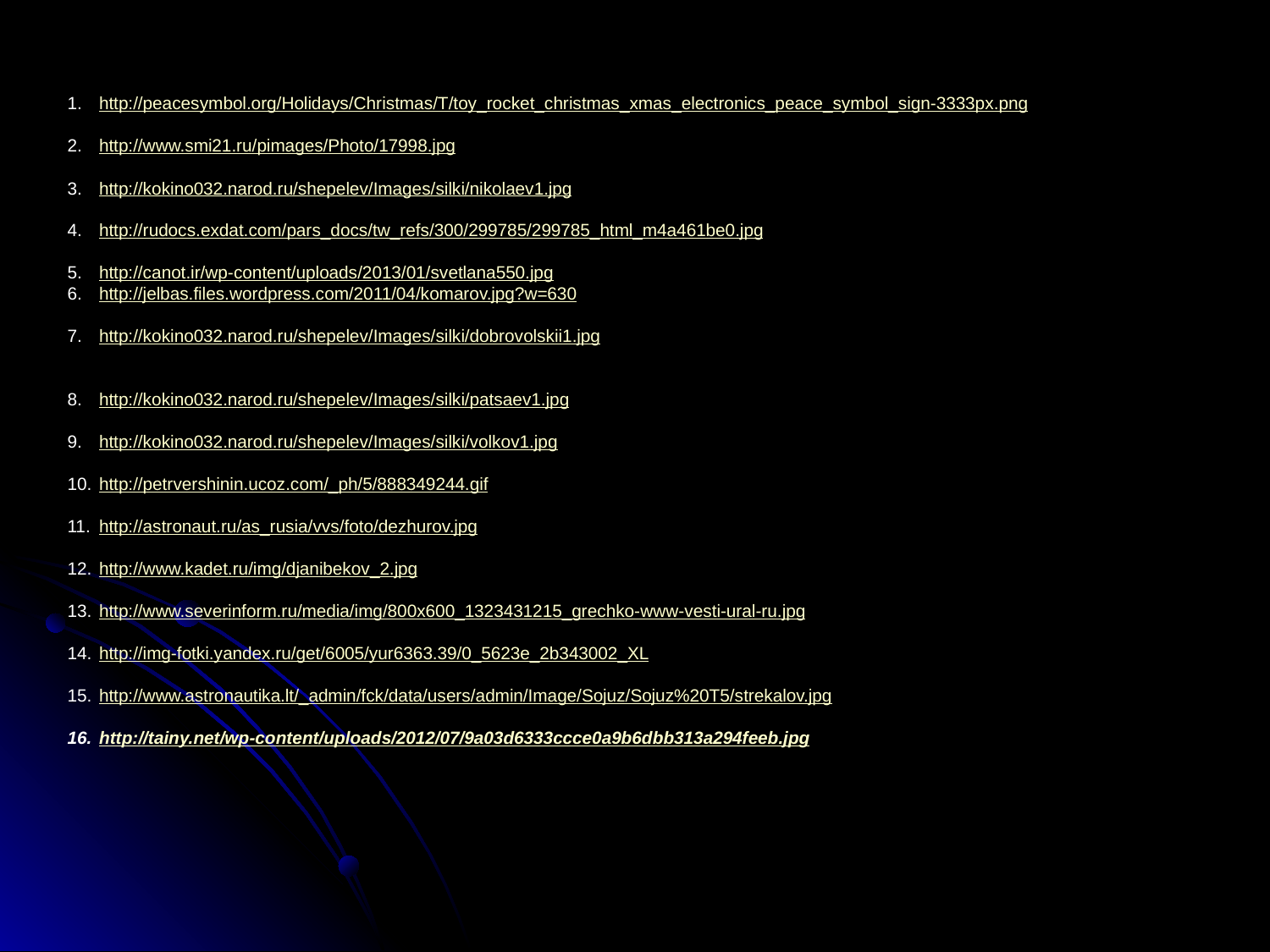

http://peacesymbol.org/Holidays/Christmas/T/toy_rocket_christmas_xmas_electronics_peace_symbol_sign-3333px.png

http://www.smi21.ru/pimages/Photo/17998.jpg

http://kokino032.narod.ru/shepelev/Images/silki/nikolaev1.jpg

http://rudocs.exdat.com/pars_docs/tw_refs/300/299785/299785_html_m4a461be0.jpg

http://canot.ir/wp-content/uploads/2013/01/svetlana550.jpg
http://jelbas.files.wordpress.com/2011/04/komarov.jpg?w=630

http://kokino032.narod.ru/shepelev/Images/silki/dobrovolskii1.jpg

http://kokino032.narod.ru/shepelev/Images/silki/patsaev1.jpg

http://kokino032.narod.ru/shepelev/Images/silki/volkov1.jpg

http://petrvershinin.ucoz.com/_ph/5/888349244.gif

http://astronaut.ru/as_rusia/vvs/foto/dezhurov.jpg

http://www.kadet.ru/img/djanibekov_2.jpg

http://www.severinform.ru/media/img/800x600_1323431215_grechko-www-vesti-ural-ru.jpg

http://img-fotki.yandex.ru/get/6005/yur6363.39/0_5623e_2b343002_XL

http://www.astronautika.lt/_admin/fck/data/users/admin/Image/Sojuz/Sojuz%20T5/strekalov.jpg

http://tainy.net/wp-content/uploads/2012/07/9a03d6333ccce0a9b6dbb313a294feeb.jpg